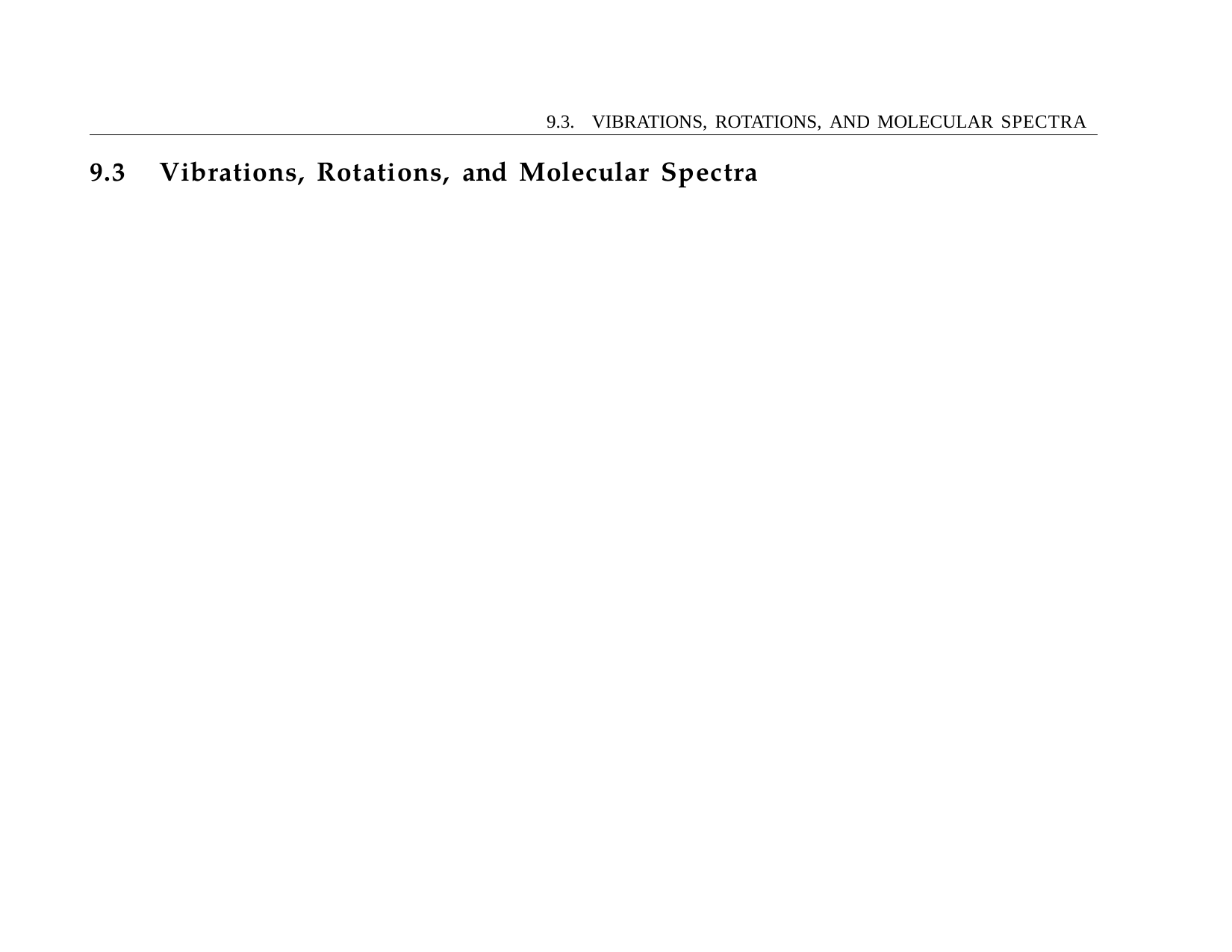

9.3.  VIBRATIONS, ROTATIONS, AND MOLECULAR SPECTRA

9.3	Vibrations, Rotations, and Molecular Spectra